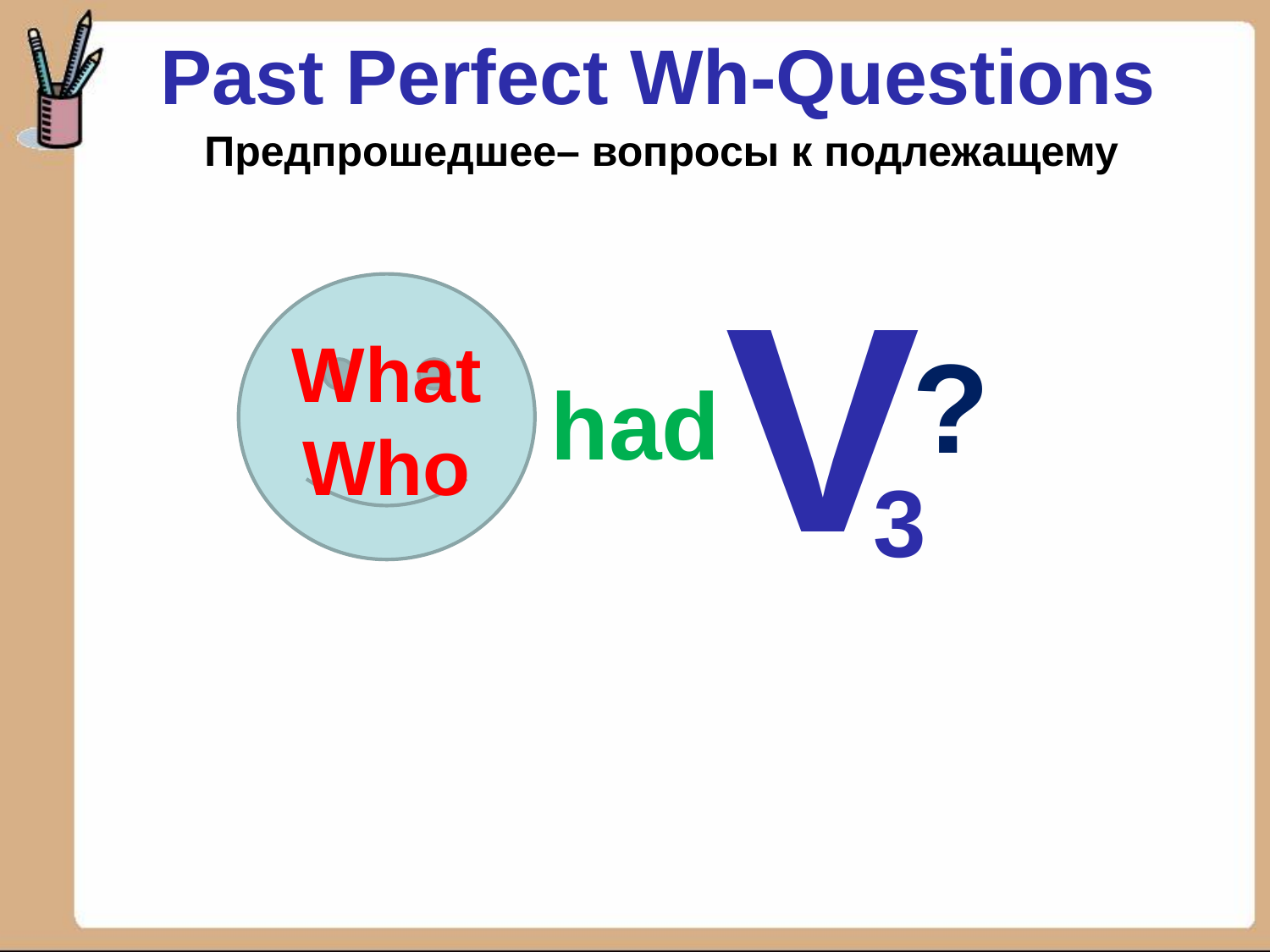

Past Perfect Wh-Questions
Предпрошедшее– вопросы к подлежащему
V

What
Who
?
had
3